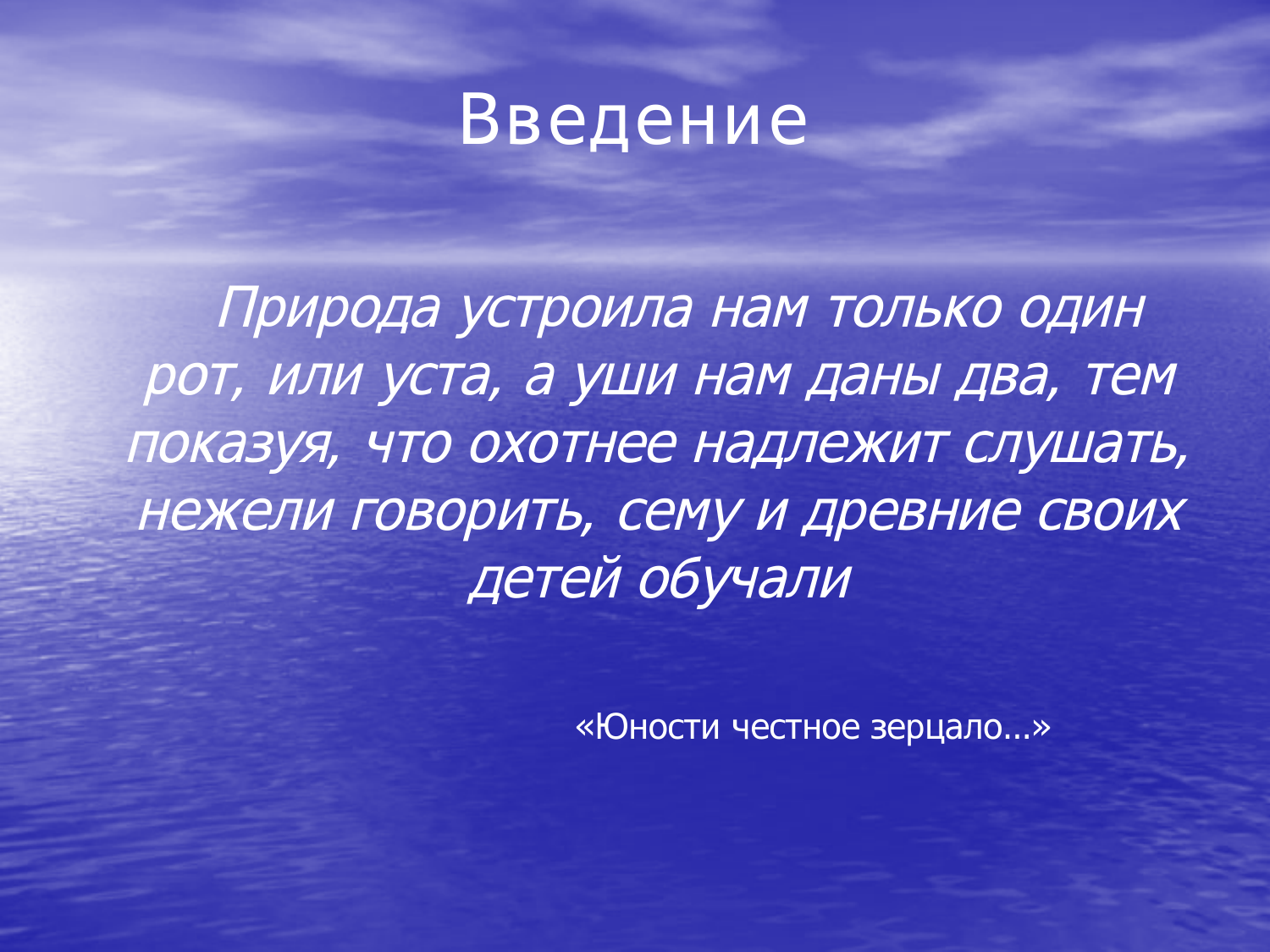

# Введение
     Природа устроила нам только один рот, или уста, а уши нам даны два, тем показуя, что охотнее надлежит слушать, нежели говорить, сему и древние своих детей обучали

                                      «Юности честное зерцало…»